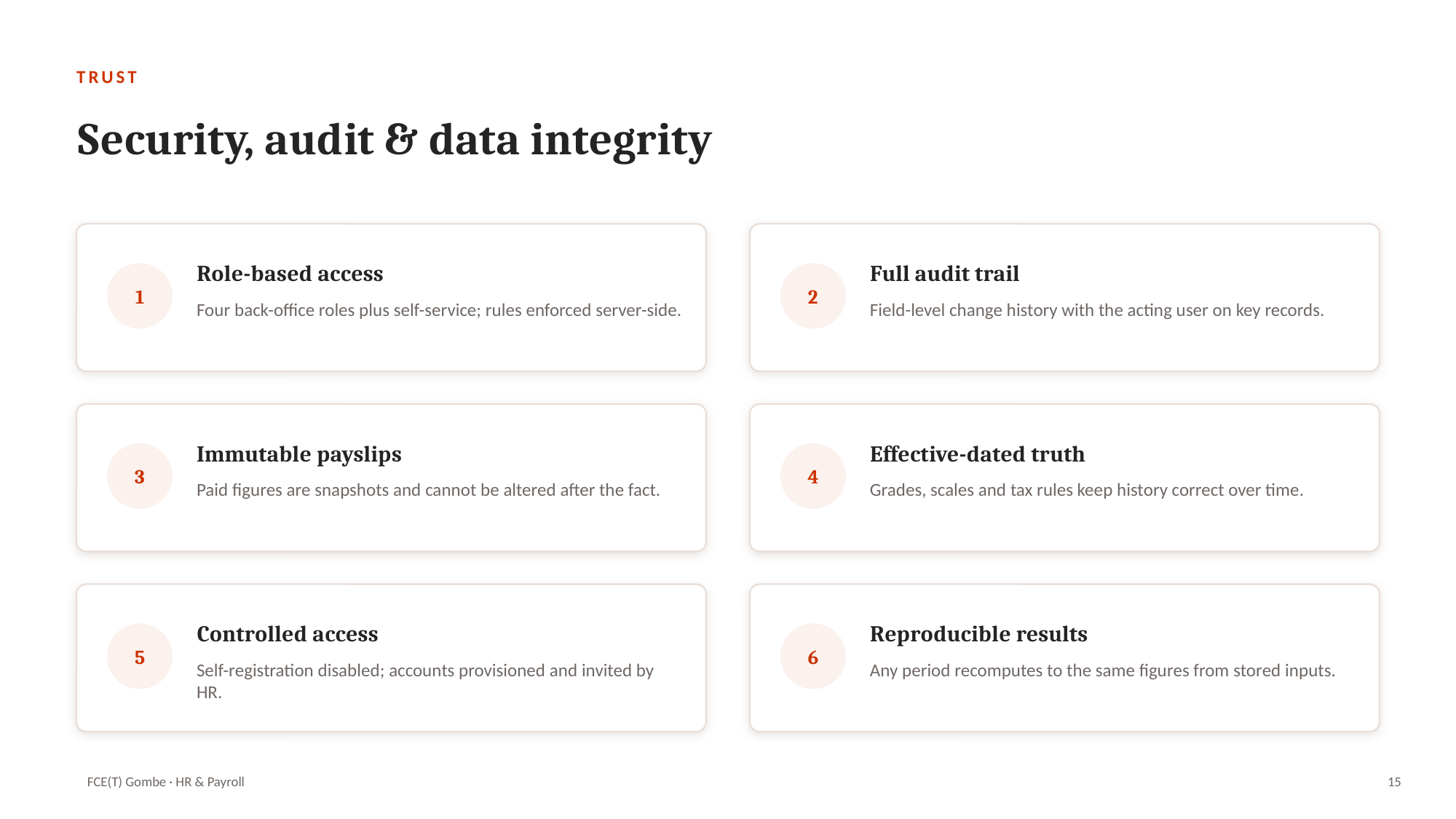

TRUST
Security, audit & data integrity

Role-based access
Full audit trail

1

2
Four back-office roles plus self-service; rules enforced server-side.
Field-level change history with the acting user on key records.

Immutable payslips
Effective-dated truth

3

4
Paid figures are snapshots and cannot be altered after the fact.
Grades, scales and tax rules keep history correct over time.

Controlled access
Reproducible results

5

6
Self-registration disabled; accounts provisioned and invited by HR.
Any period recomputes to the same figures from stored inputs.
FCE(T) Gombe · HR & Payroll
15